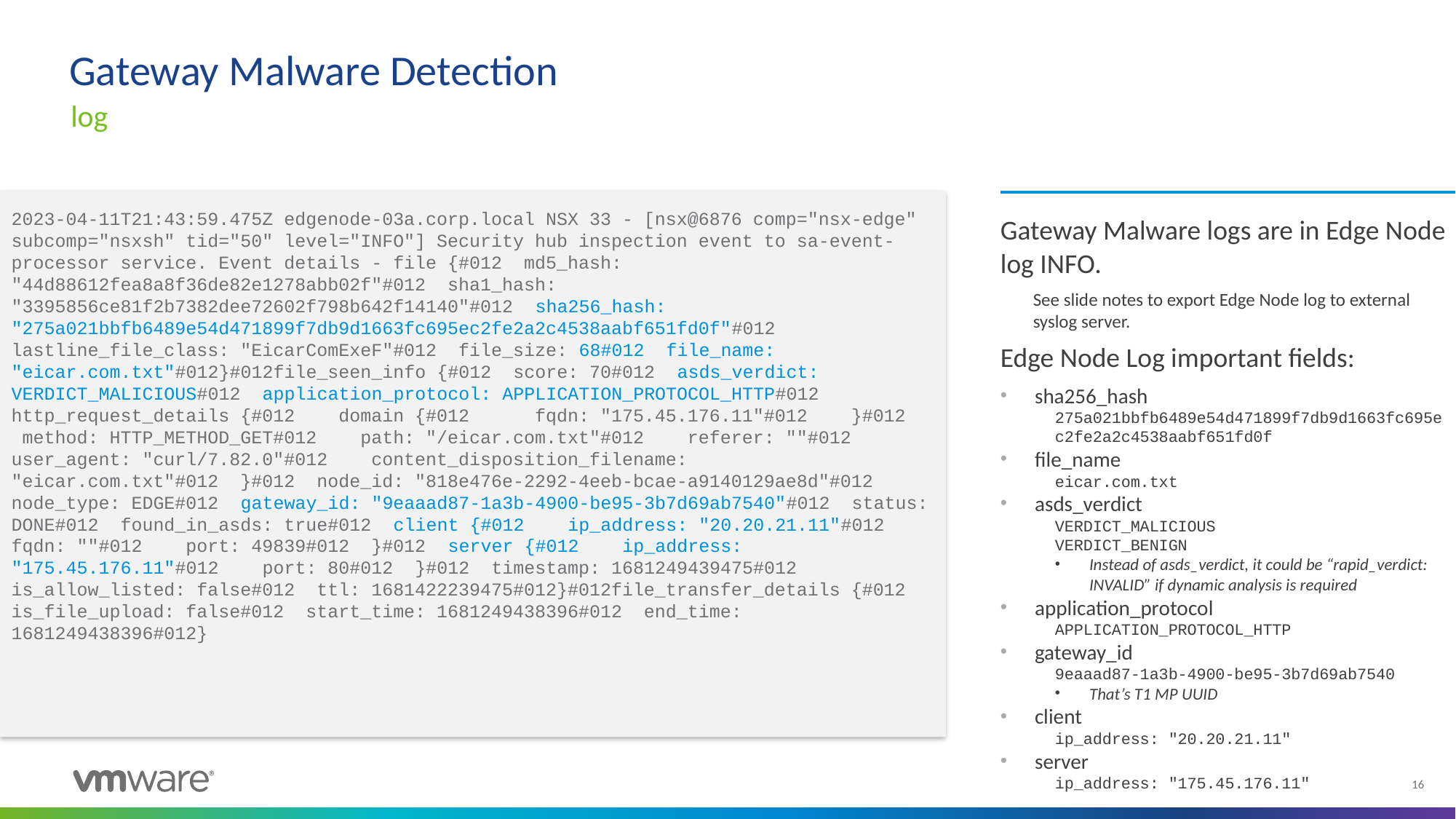

# Gateway Malware Detection
log
Gateway Malware logs are in Edge Node log INFO.
See slide notes to export Edge Node log to external syslog server.
Edge Node Log important fields:
sha256_hash
275a021bbfb6489e54d471899f7db9d1663fc695ec2fe2a2c4538aabf651fd0f
file_name
eicar.com.txt
asds_verdict
VERDICT_MALICIOUS
VERDICT_BENIGN
Instead of asds_verdict, it could be “rapid_verdict: INVALID” if dynamic analysis is required
application_protocol
APPLICATION_PROTOCOL_HTTP
gateway_id
9eaaad87-1a3b-4900-be95-3b7d69ab7540
That’s T1 MP UUID
client
ip_address: "20.20.21.11"
server
ip_address: "175.45.176.11"
2023-04-11T21:43:59.475Z edgenode-03a.corp.local NSX 33 - [nsx@6876 comp="nsx-edge" subcomp="nsxsh" tid="50" level="INFO"] Security hub inspection event to sa-event-processor service. Event details - file {#012  md5_hash: "44d88612fea8a8f36de82e1278abb02f"#012  sha1_hash: "3395856ce81f2b7382dee72602f798b642f14140"#012  sha256_hash: "275a021bbfb6489e54d471899f7db9d1663fc695ec2fe2a2c4538aabf651fd0f"#012  lastline_file_class: "EicarComExeF"#012  file_size: 68#012  file_name: "eicar.com.txt"#012}#012file_seen_info {#012  score: 70#012  asds_verdict: VERDICT_MALICIOUS#012  application_protocol: APPLICATION_PROTOCOL_HTTP#012  http_request_details {#012    domain {#012      fqdn: "175.45.176.11"#012    }#012    method: HTTP_METHOD_GET#012    path: "/eicar.com.txt"#012    referer: ""#012    user_agent: "curl/7.82.0"#012    content_disposition_filename: "eicar.com.txt"#012  }#012  node_id: "818e476e-2292-4eeb-bcae-a9140129ae8d"#012  node_type: EDGE#012  gateway_id: "9eaaad87-1a3b-4900-be95-3b7d69ab7540"#012  status: DONE#012  found_in_asds: true#012  client {#012    ip_address: "20.20.21.11"#012    fqdn: ""#012    port: 49839#012  }#012  server {#012    ip_address: "175.45.176.11"#012    port: 80#012  }#012  timestamp: 1681249439475#012  is_allow_listed: false#012  ttl: 1681422239475#012}#012file_transfer_details {#012  is_file_upload: false#012  start_time: 1681249438396#012  end_time: 1681249438396#012}